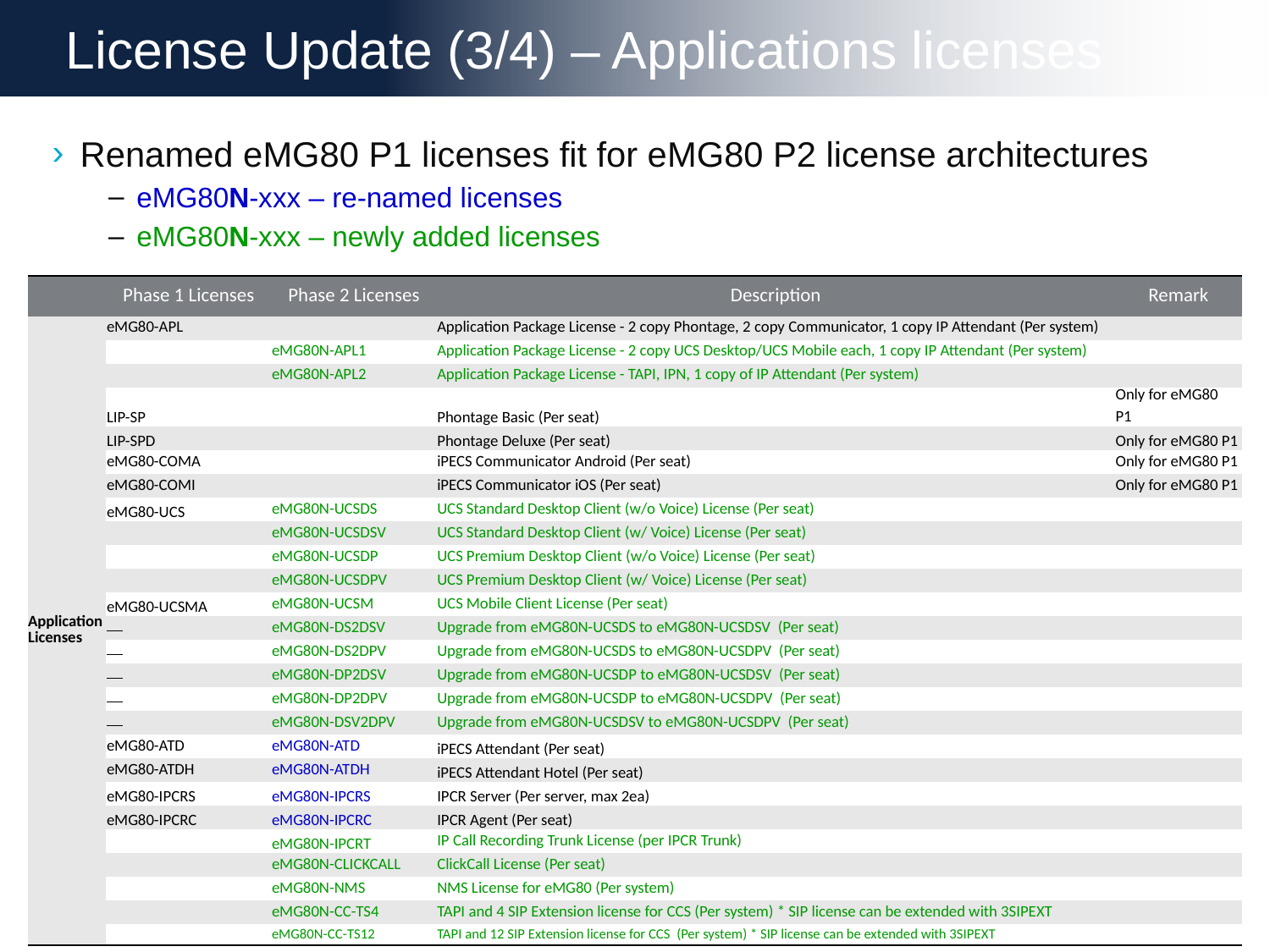

License Update (3/4) – Applications licenses
Renamed eMG80 P1 licenses fit for eMG80 P2 license architectures
eMG80N-xxx – re-named licenses
eMG80N-xxx – newly added licenses
|  | Phase 1 Licenses | Phase 2 Licenses | Description | Remark |
| --- | --- | --- | --- | --- |
| Application Licenses | eMG80-APL |  | Application Package License - 2 copy Phontage, 2 copy Communicator, 1 copy IP Attendant (Per system) |  |
|  |  | eMG80N-APL1 | Application Package License - 2 copy UCS Desktop/UCS Mobile each, 1 copy IP Attendant (Per system) |  |
|  |  | eMG80N-APL2 | Application Package License - TAPI, IPN, 1 copy of IP Attendant (Per system) |  |
|  | LIP-SP |  | Phontage Basic (Per seat) | Only for eMG80 P1 |
|  | LIP-SPD |  | Phontage Deluxe (Per seat) | Only for eMG80 P1 |
|  | eMG80-COMA |  | iPECS Communicator Android (Per seat) | Only for eMG80 P1 |
|  | eMG80-COMI |  | iPECS Communicator iOS (Per seat) | Only for eMG80 P1 |
|  | eMG80-UCS | eMG80N-UCSDS | UCS Standard Desktop Client (w/o Voice) License (Per seat) |  |
|  |  | eMG80N-UCSDSV | UCS Standard Desktop Client (w/ Voice) License (Per seat) |  |
|  |  | eMG80N-UCSDP | UCS Premium Desktop Client (w/o Voice) License (Per seat) |  |
|  |  | eMG80N-UCSDPV | UCS Premium Desktop Client (w/ Voice) License (Per seat) |  |
|  | eMG80-UCSMA | eMG80N-UCSM | UCS Mobile Client License (Per seat) |  |
|  |  | eMG80N-DS2DSV | Upgrade from eMG80N-UCSDS to eMG80N-UCSDSV (Per seat) |  |
|  |  | eMG80N-DS2DPV | Upgrade from eMG80N-UCSDS to eMG80N-UCSDPV (Per seat) |  |
|  |  | eMG80N-DP2DSV | Upgrade from eMG80N-UCSDP to eMG80N-UCSDSV (Per seat) |  |
|  |  | eMG80N-DP2DPV | Upgrade from eMG80N-UCSDP to eMG80N-UCSDPV (Per seat) |  |
|  |  | eMG80N-DSV2DPV | Upgrade from eMG80N-UCSDSV to eMG80N-UCSDPV (Per seat) |  |
|  | eMG80-ATD | eMG80N-ATD | iPECS Attendant (Per seat) |  |
|  | eMG80-ATDH | eMG80N-ATDH | iPECS Attendant Hotel (Per seat) |  |
|  | eMG80-IPCRS | eMG80N-IPCRS | IPCR Server (Per server, max 2ea) |  |
|  | eMG80-IPCRC | eMG80N-IPCRC | IPCR Agent (Per seat) |  |
|  |  | eMG80N-IPCRT | IP Call Recording Trunk License (per IPCR Trunk) |  |
|  |  | eMG80N-CLICKCALL | ClickCall License (Per seat) |  |
|  |  | eMG80N-NMS | NMS License for eMG80 (Per system) |  |
|  |  | eMG80N-CC-TS4 | TAPI and 4 SIP Extension license for CCS (Per system) \* SIP license can be extended with 3SIPEXT |  |
|  |  | eMG80N-CC-TS12 | TAPI and 12 SIP Extension license for CCS (Per system) \* SIP license can be extended with 3SIPEXT |  |